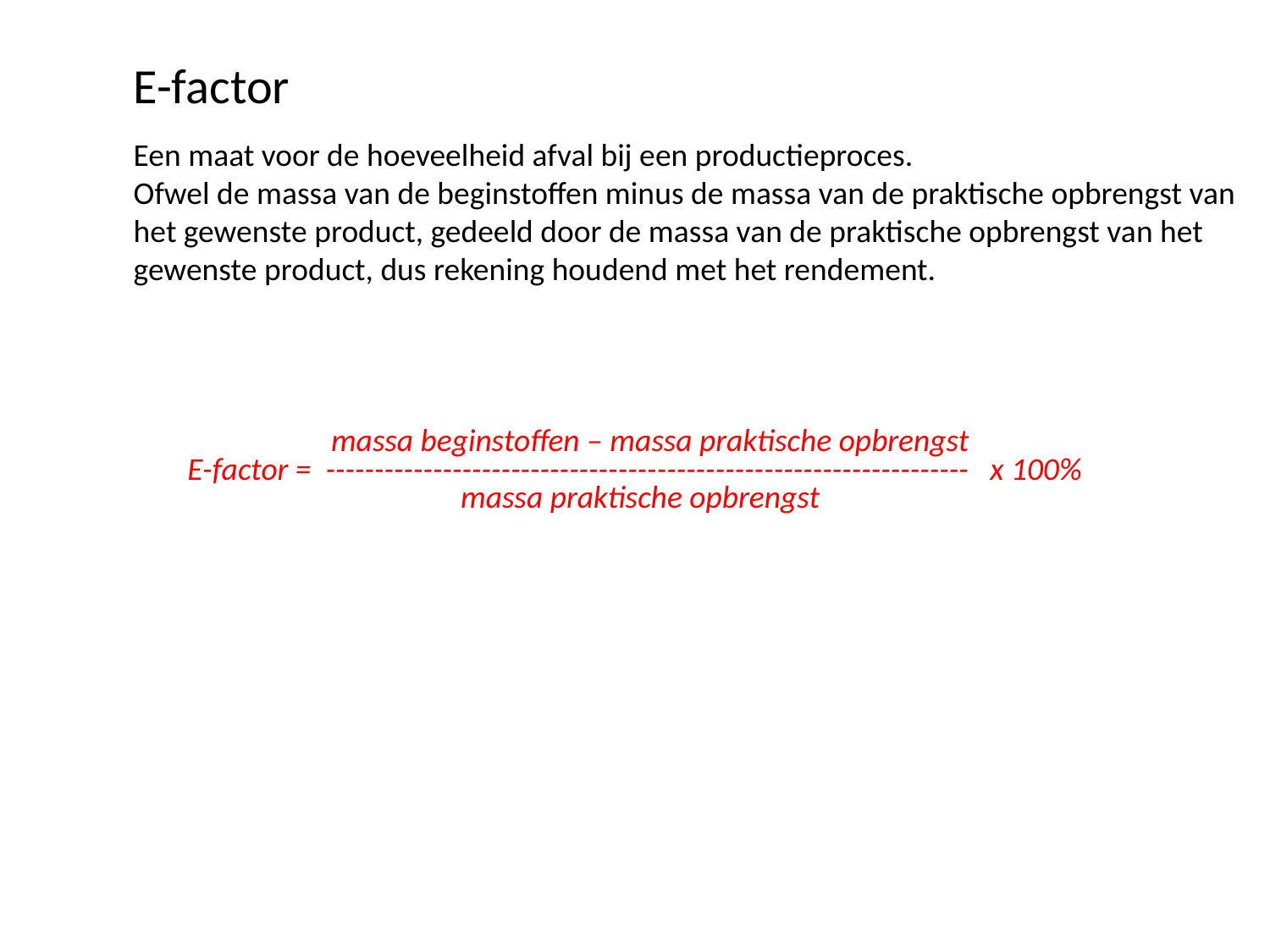

E-factor

Een maat voor de hoeveelheid afval bij een productieproces.
Ofwel de massa van de beginstoffen minus de massa van de praktische opbrengst van het gewenste product, gedeeld door de massa van de praktische opbrengst van het gewenste product, dus rekening houdend met het rendement.
															   Tabel 97F

                          massa beginstoffen – massa praktische opbrengst
      E-factor =  ------------------------------------------------------------------   x 100%
                                            massa praktische opbrengst